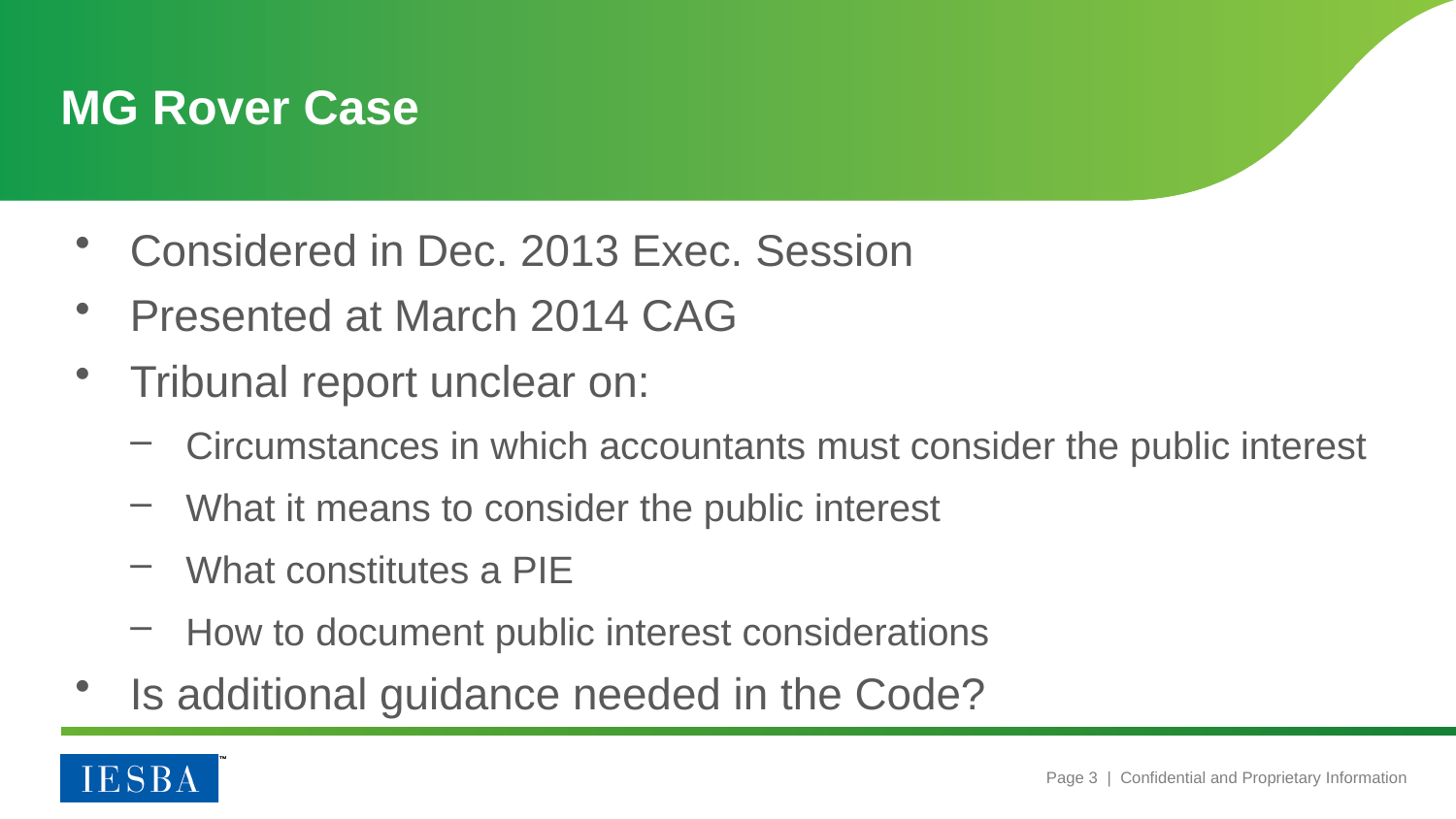

# MG Rover Case
Considered in Dec. 2013 Exec. Session
Presented at March 2014 CAG
Tribunal report unclear on:
Circumstances in which accountants must consider the public interest
What it means to consider the public interest
What constitutes a PIE
How to document public interest considerations
Is additional guidance needed in the Code?